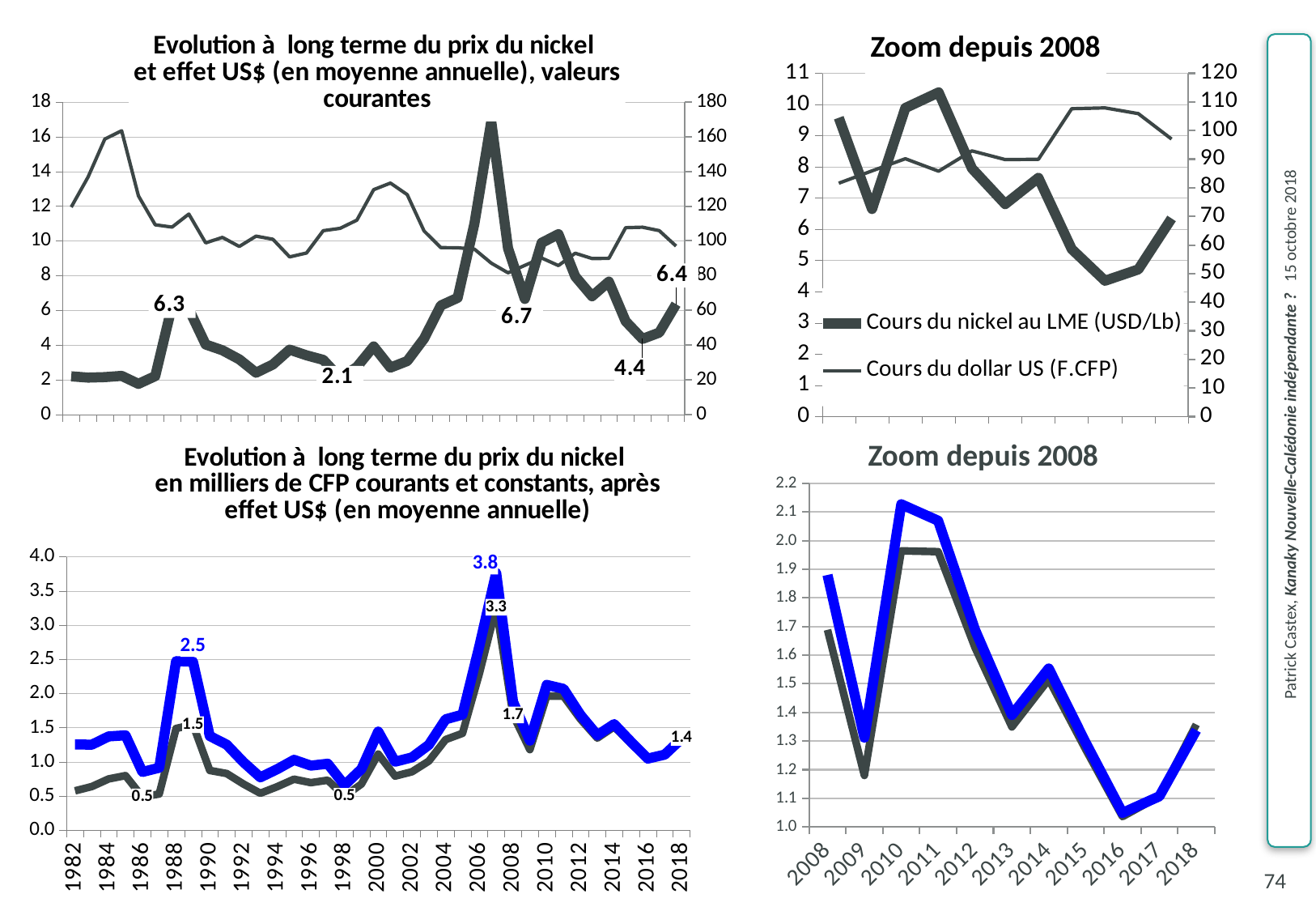

### Chart: Evolution à  long terme du prix du nickel
et effet US$ (en moyenne annuelle), valeurs courantes

| Category | Cours du nickel au LME (USD/Lb) | Cours du dollar US (F.CFP) |
|---|---|---|
| 1982.0 | 2.195 | 119.4929090909091 |
| 1983.0 | 2.121666666666667 | 136.8 |
| 1984.0 | 2.149166666666666 | 158.7 |
| 1985.0 | 2.220833333333333 | 163.5 |
| 1986.0 | 1.760833333333333 | 126.0 |
| 1987.0 | 2.2075 | 109.3 |
| 1988.0 | 6.257499999999998 | 107.9783333333333 |
| 1989.0 | 6.067499999999995 | 115.5066666666667 |
| 1990.0 | 4.029166666666667 | 98.84 |
| 1991.0 | 3.695833333333333 | 102.02 |
| 1992.0 | 3.173333333333334 | 96.78 |
| 1993.0 | 2.400833333333333 | 102.72 |
| 1994.0 | 2.876666666666666 | 100.95 |
| 1995.0 | 3.7325 | 90.76 |
| 1996.0 | 3.404166666666667 | 93.0 |
| 1997.0 | 3.144166666666667 | 105.87 |
| 1998.0 | 2.101916666666667 | 107.26 |
| 1999.0 | 2.729583333333334 | 111.97 |
| 2000.0 | 3.919083333333333 | 129.5558333333333 |
| 2001.0 | 2.697166666666666 | 133.3666666666667 |
| 2002.0 | 3.073333333333333 | 126.6914166666667 |
| 2003.0 | 4.36825 | 105.7308333333333 |
| 2004.0 | 6.27325 | 96.10999999999997 |
| 2005.0 | 6.719166666666666 | 96.03000000000003 |
| 2006.0 | 11.00083333333333 | 95.23 |
| 2007.0 | 16.88666666666667 | 87.18916666666667 |
| 2008.0 | 9.57565199300128 | 81.58882737228431 |
| 2009.0 | 6.650528445165944 | 85.9010450937951 |
| 2010.0 | 9.88845922414733 | 90.13574107994665 |
| 2011.0 | 10.38696611536352 | 85.78287056947055 |
| 2012.0 | 7.953177146242584 | 92.88731950828048 |
| 2013.0 | 6.809063347023272 | 89.82914030794186 |
| 2014.0 | 7.649887787011681 | 89.92557192867314 |
| 2015.0 | 5.366175809457704 | 107.6298863638904 |
| 2016.0 | 4.351332300829725 | 107.9028859534745 |
| 2017.0 | 4.715033580529662 | 105.899477514562 |
| 2018.0 | 6.350293180000003 | 97.0 |

### Chart: Zoom depuis 2008

| Category | Cours du nickel au LME (USD/Lb) | Cours du dollar US (F.CFP) |
|---|---|---|
| 2008.0 | 9.57565199300128 | 81.58882737228431 |
| 2009.0 | 6.650528445165944 | 85.9010450937951 |
| 2010.0 | 9.88845922414733 | 90.13574107994665 |
| 2011.0 | 10.38696611536352 | 85.78287056947055 |
| 2012.0 | 7.953177146242584 | 92.88731950828048 |
| 2013.0 | 6.809063347023272 | 89.82914030794186 |
| 2014.0 | 7.649887787011681 | 89.92557192867314 |
| 2015.0 | 5.366175809457704 | 107.6298863638904 |
| 2016.0 | 4.351332300829725 | 107.9028859534745 |
| 2017.0 | 4.715033580529662 | 105.899477514562 |
| 2018.0 | 6.350293180000003 | 97.0 |

### Chart: Evolution à  long terme du prix du nickel
en milliers de CFP courants et constants, après effet US$ (en moyenne annuelle)

| Category | Prix du nickel (Milliers de CFP/kg) | Prix du nickel en francs inflatés (Milliers de CFP/kg) |
|---|---|---|
| 1982.0 | 0.578243711318481 | 1.256060643633246 |
| 1983.0 | 0.639878488255876 | 1.252609317692579 |
| 1984.0 | 0.751936700346172 | 1.373427918788695 |
| 1985.0 | 0.800512252884677 | 1.389950065582814 |
| 1986.0 | 0.489128597996479 | 0.854088758061049 |
| 1987.0 | 0.531930795044017 | 0.915067409111303 |
| 1988.0 | 1.489651802711467 | 2.474799913370374 |
| 1989.0 | 1.545694118120491 | 2.467481569918837 |
| 1990.0 | 0.875896236967125 | 1.37902788996509 |
| 1991.0 | 0.831253014683646 | 1.253360967936184 |
| 1992.0 | 0.677500060976187 | 0.996947622236085 |
| 1993.0 | 0.541998020528138 | 0.775077855389744 |
| 1994.0 | 0.637873641187277 | 0.893939979102759 |
| 1995.0 | 0.747638310876643 | 1.031074702307343 |
| 1996.0 | 0.697644340886951 | 0.946166006381764 |
| 1997.0 | 0.732909337371202 | 0.974239282986257 |
| 1998.0 | 0.499002092267704 | 0.660923677818456 |
| 1999.0 | 0.677377618072955 | 0.897180419773678 |
| 2000.0 | 1.115989076271278 | 1.444316864014794 |
| 2001.0 | 0.793197507929862 | 1.003609190283447 |
| 2002.0 | 0.856359038476184 | 1.067011233023065 |
| 2003.0 | 1.011902358866104 | 1.249180960166992 |
| 2004.0 | 1.327700496813912 | 1.624042886890624 |
| 2005.0 | 1.4185816404569 | 1.691617535289983 |
| 2006.0 | 2.292270554139465 | 2.694388358686727 |
| 2007.0 | 3.263100523494254 | 3.766025630824535 |
| 2008.0 | 1.688387312309467 | 1.87988255194724 |
| 2009.0 | 1.179861111805077 | 1.31165668569049 |
| 2010.0 | 1.963977674975915 | 2.126595026463921 |
| 2011.0 | 1.961220454884597 | 2.069189816378292 |
| 2012.0 | 1.626434606350565 | 1.688497978673435 |
| 2013.0 | 1.349219176332636 | 1.390968793804606 |
| 2014.0 | 1.515281646882248 | 1.553296380994129 |
| 2015.0 | 1.271033629122968 | 1.294465024091752 |
| 2016.0 | 1.036259380453416 | 1.049146009495053 |
| 2017.0 | 1.107242264518262 | 1.107242264518262 |
| 2018.0 | 1.358 | 1.33793103448276 |

### Chart: Zoom depuis 2008

| Category | Prix du nickel (KCFP / kg) | Prix du nickel en francs inflatés (Milliers de CFP/kg) |
|---|---|---|
| 2008.0 | 1.688387312309467 | 1.87988255194724 |
| 2009.0 | 1.179861111805077 | 1.31165668569049 |
| 2010.0 | 1.963977674975915 | 2.126595026463921 |
| 2011.0 | 1.961220454884597 | 2.069189816378292 |
| 2012.0 | 1.626434606350565 | 1.688497978673435 |
| 2013.0 | 1.349219176332636 | 1.390968793804606 |
| 2014.0 | 1.515281646882248 | 1.553296380994129 |
| 2015.0 | 1.271033629122968 | 1.294465024091752 |
| 2016.0 | 1.036259380453416 | 1.049146009495053 |
| 2017.0 | 1.107242264518262 | 1.107242264518262 |
| 2018.0 | 1.358 | 1.33793103448276 |